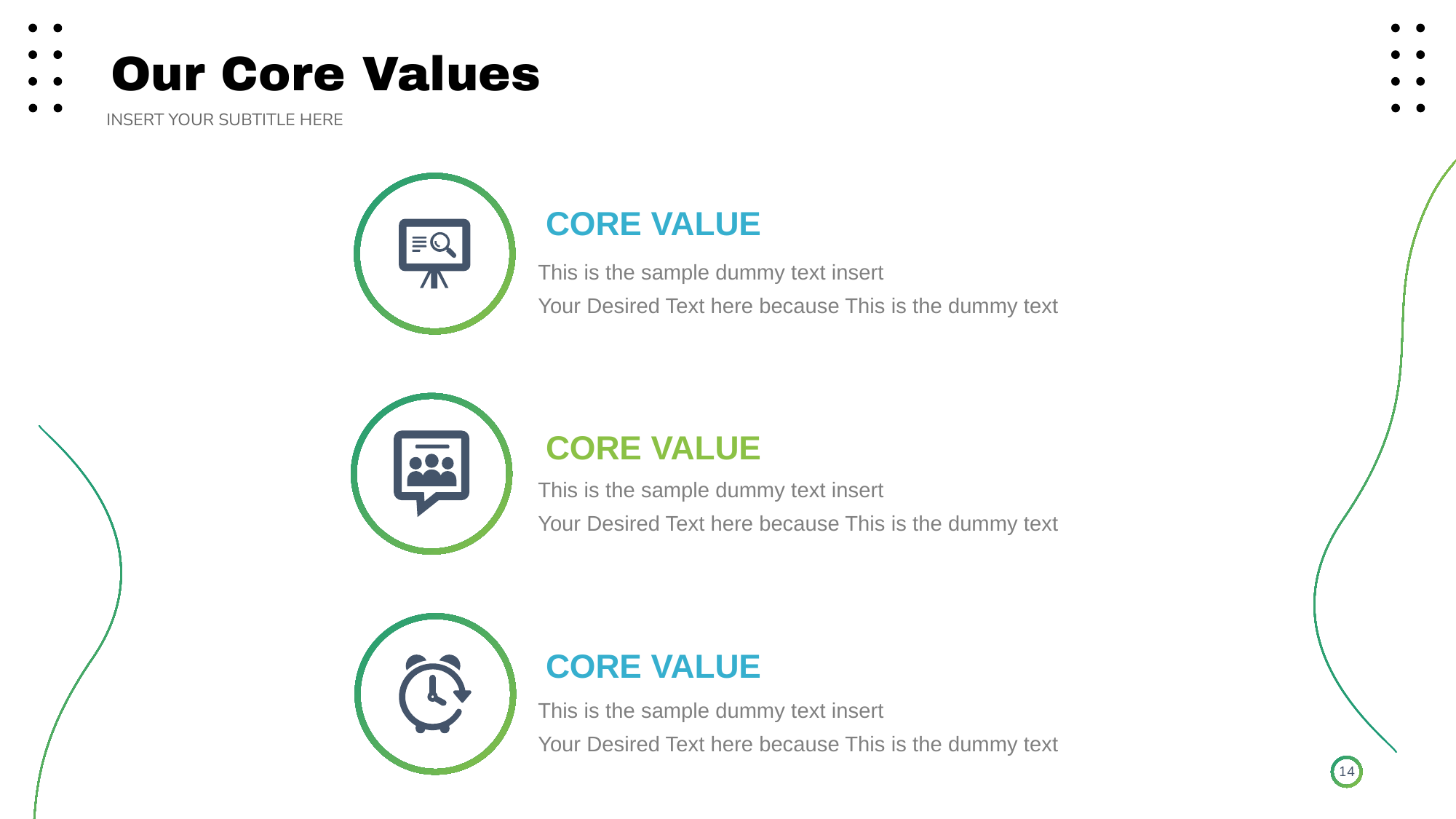

Our Core Values

INSERT YOUR SUBTITLE HERE

CORE VALUE

This is the sample dummy text insert
Your Desired Text here because This is the dummy text

CORE VALUE

This is the sample dummy text insert
Your Desired Text here because This is the dummy text

CORE VALUE

This is the sample dummy text insert
Your Desired Text here because This is the dummy text